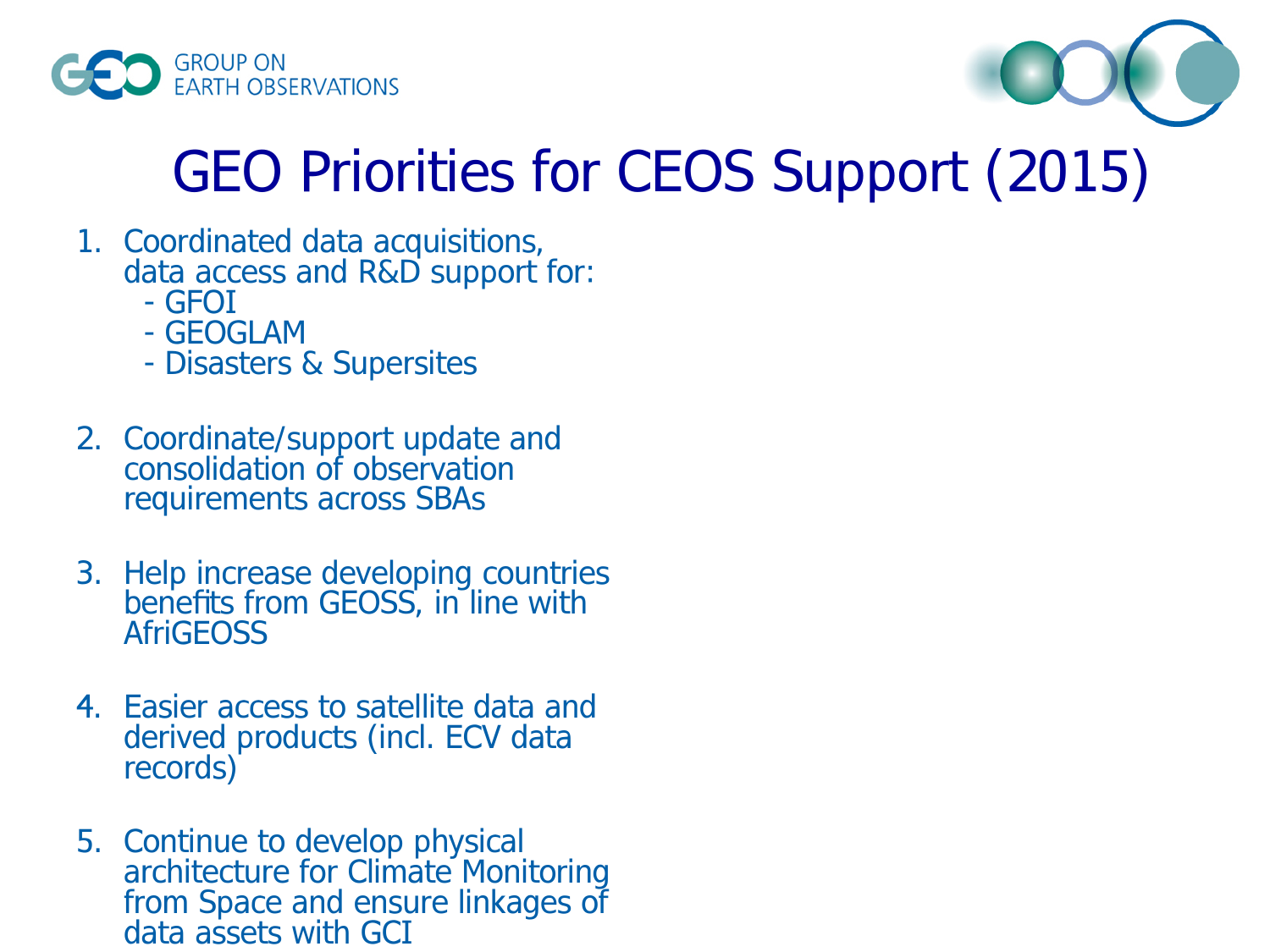

Coordinated data acquisitions, data access and R&D support for:
  - GFOI
  - GEOGLAM
  - Disasters & Supersites
Coordinate/support update and consolidation of observation requirements across SBAs

Help increase developing countries benefits from GEOSS, in line with AfriGEOSS

Easier access to satellite data and derived products (incl. ECV data records)

Continue to develop physical architecture for Climate Monitoring from Space and ensure linkages of data assets with GCI

Implement CEOS Strategy for Carbon Observations from Space

Support implementation of GEO Water Strategy
GEO Priorities for CEOS Support (2015)